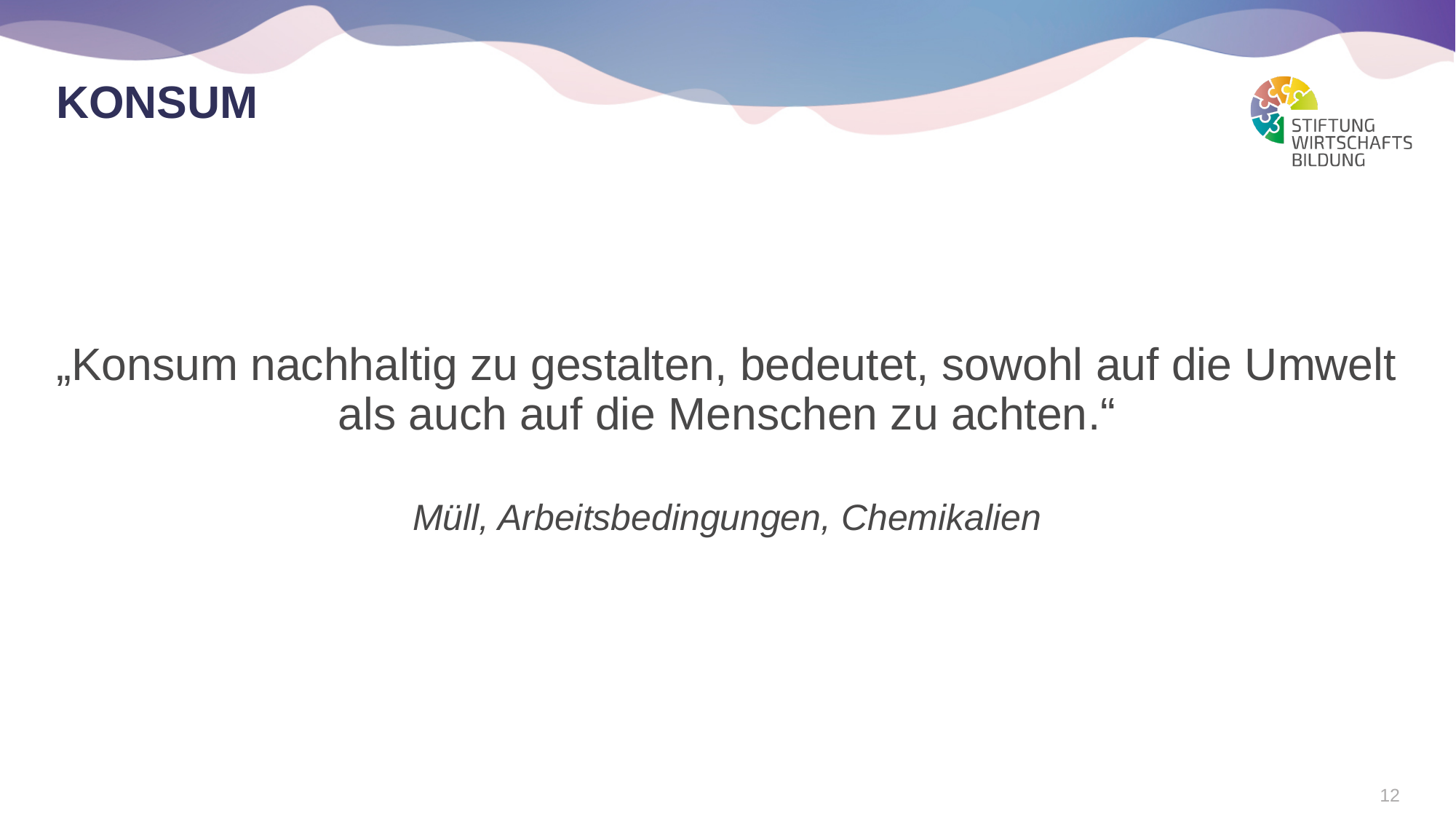

# Konsum

„Konsum nachhaltig zu gestalten, bedeutet, sowohl auf die Umwelt als auch auf die Menschen zu achten.“

Müll, Arbeitsbedingungen, Chemikalien
12